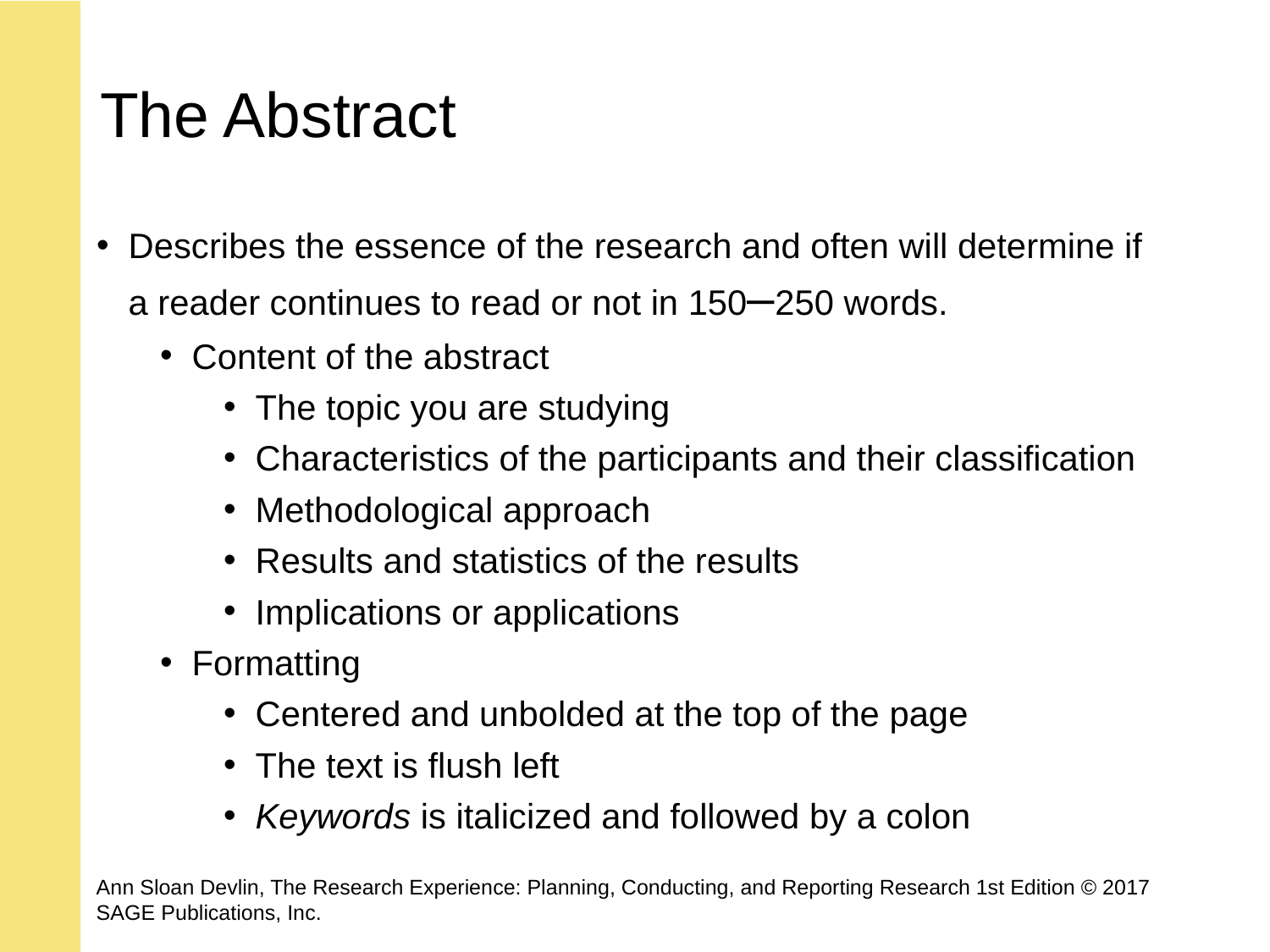

# The Abstract
Describes the essence of the research and often will determine if a reader continues to read or not in 150–250 words.
Content of the abstract
The topic you are studying
Characteristics of the participants and their classification
Methodological approach
Results and statistics of the results
Implications or applications
Formatting
Centered and unbolded at the top of the page
The text is flush left
Keywords is italicized and followed by a colon